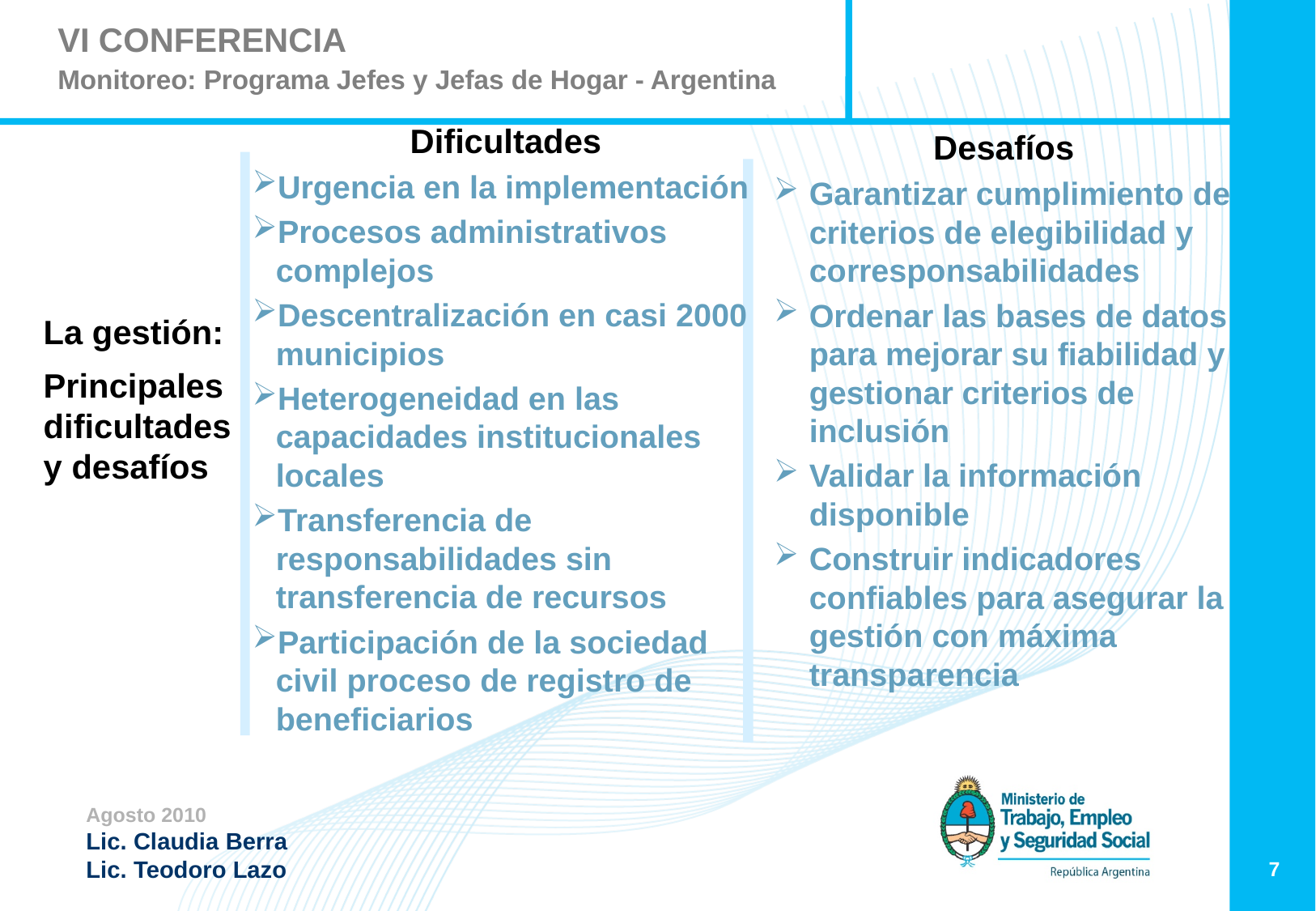

Dificultades
Urgencia en la implementación
Procesos administrativos complejos
Descentralización en casi 2000 municipios
Heterogeneidad en las capacidades institucionales locales
Transferencia de responsabilidades sin transferencia de recursos
Participación de la sociedad civil proceso de registro de beneficiarios
Desafíos
Garantizar cumplimiento de criterios de elegibilidad y corresponsabilidades
Ordenar las bases de datos para mejorar su fiabilidad y gestionar criterios de inclusión
Validar la información disponible
Construir indicadores confiables para asegurar la gestión con máxima transparencia

La gestión:
Principales dificultades y desafíos